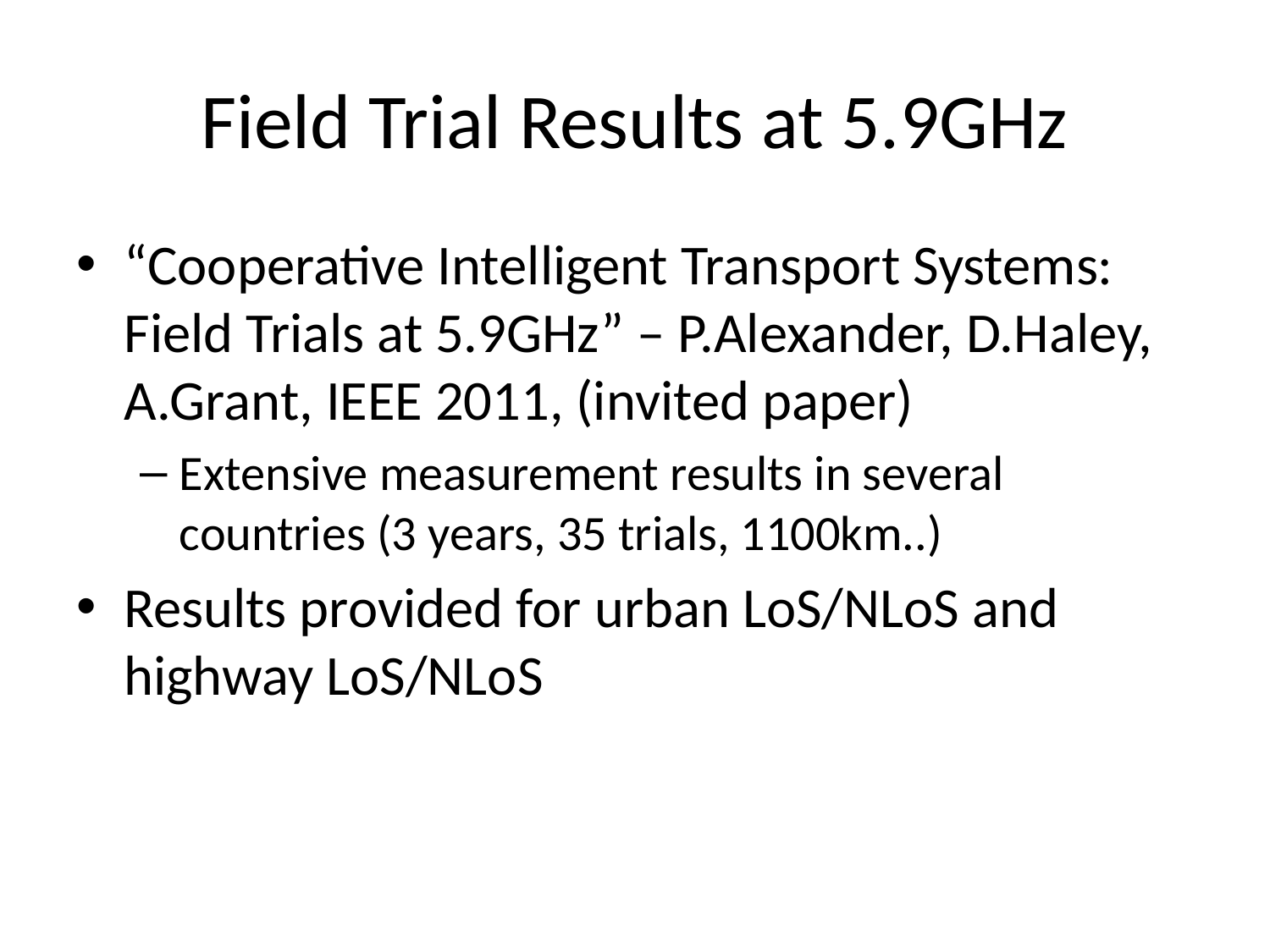

# Field Trial Results at 5.9GHz
“Cooperative Intelligent Transport Systems: Field Trials at 5.9GHz” – P.Alexander, D.Haley, A.Grant, IEEE 2011, (invited paper)
Extensive measurement results in several countries (3 years, 35 trials, 1100km..)
Results provided for urban LoS/NLoS and highway LoS/NLoS